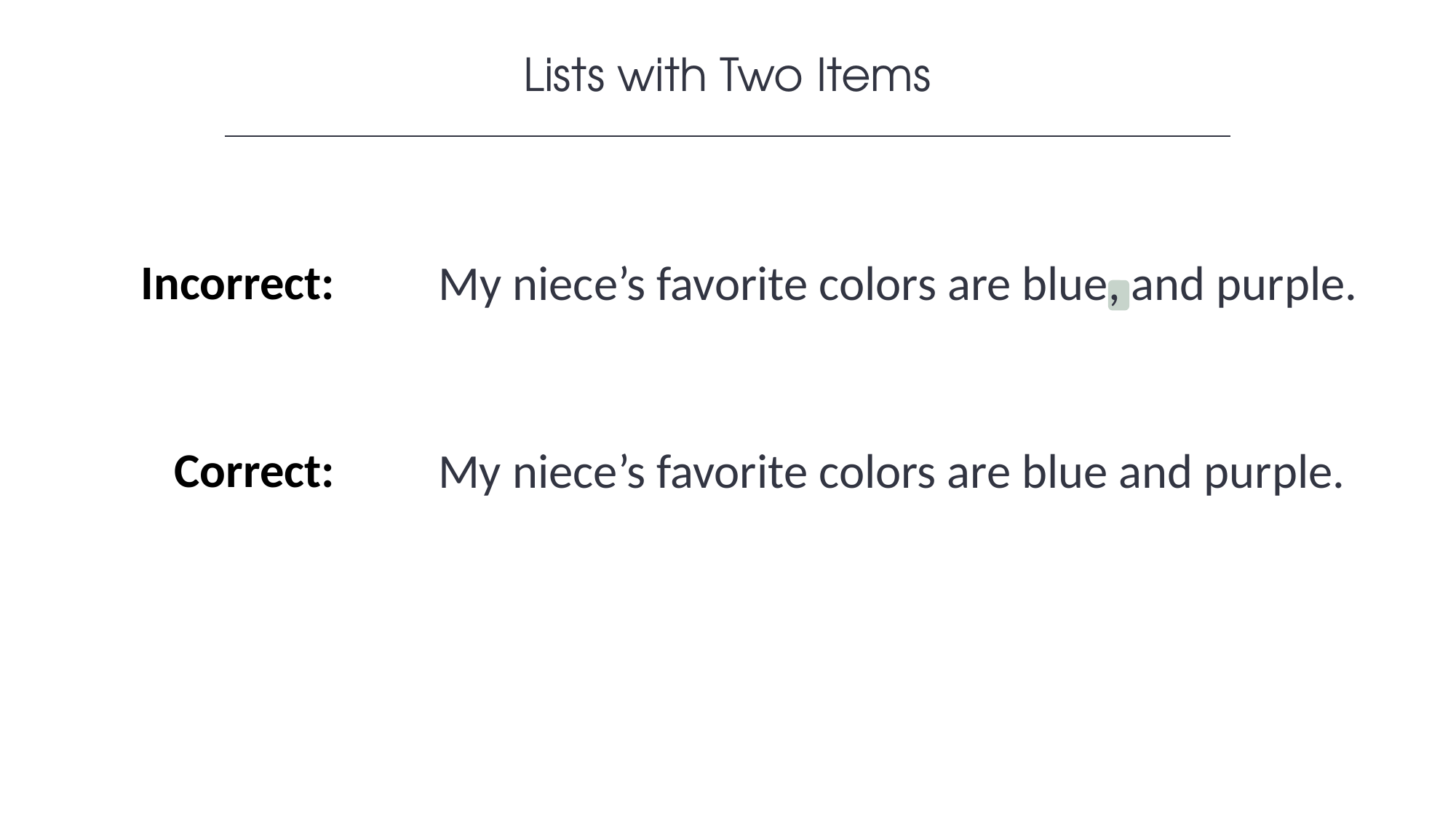

Lists with Two Items
HAWKES LEARNING
Incorrect:
My niece’s favorite colors are blue, and purple.

Correct:
My niece’s favorite colors are blue and purple.